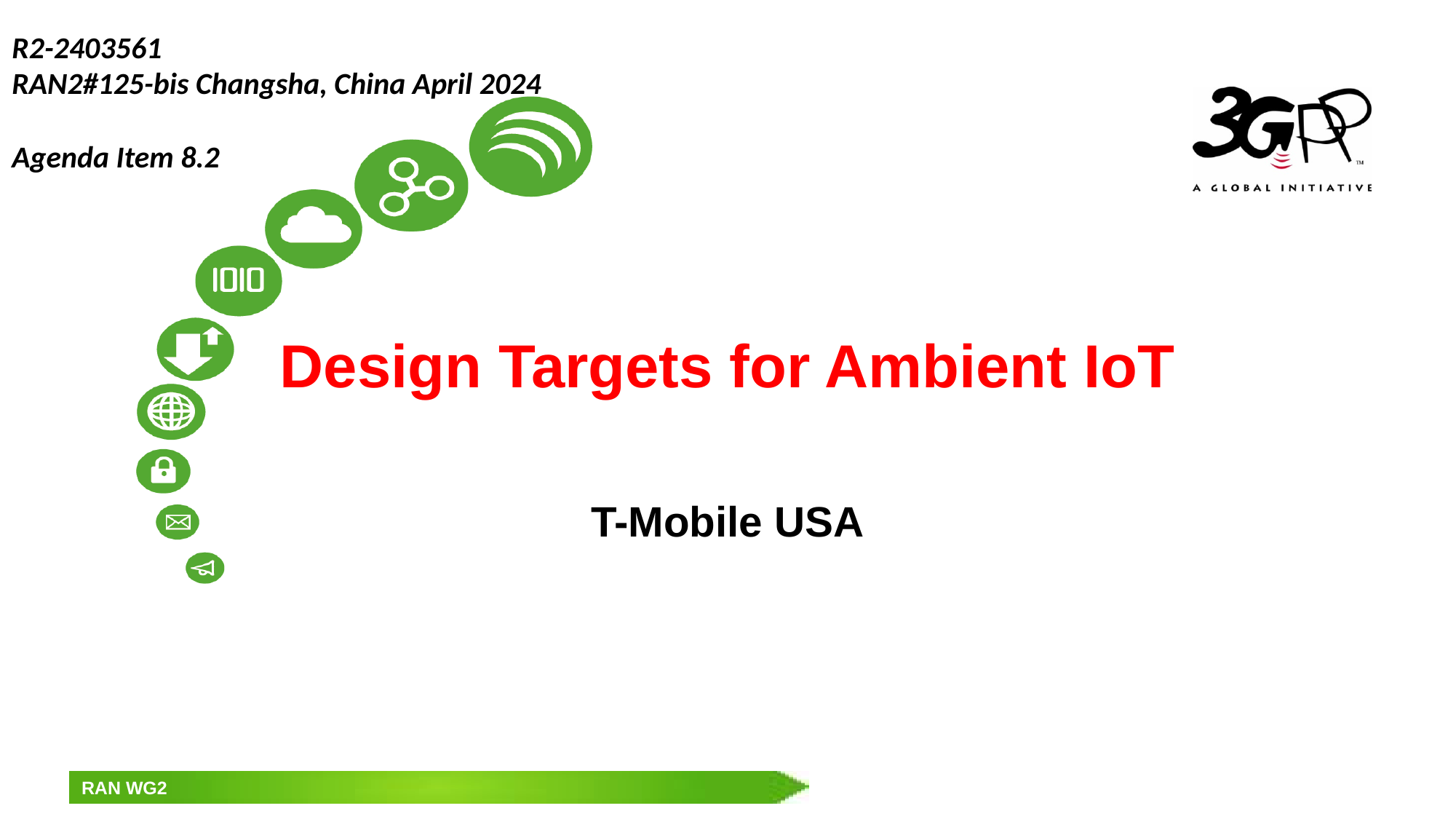

R2-2403561
RAN2#125-bis Changsha, China April 2024

Agenda Item 8.2
# Design Targets for Ambient IoT
T-Mobile USA